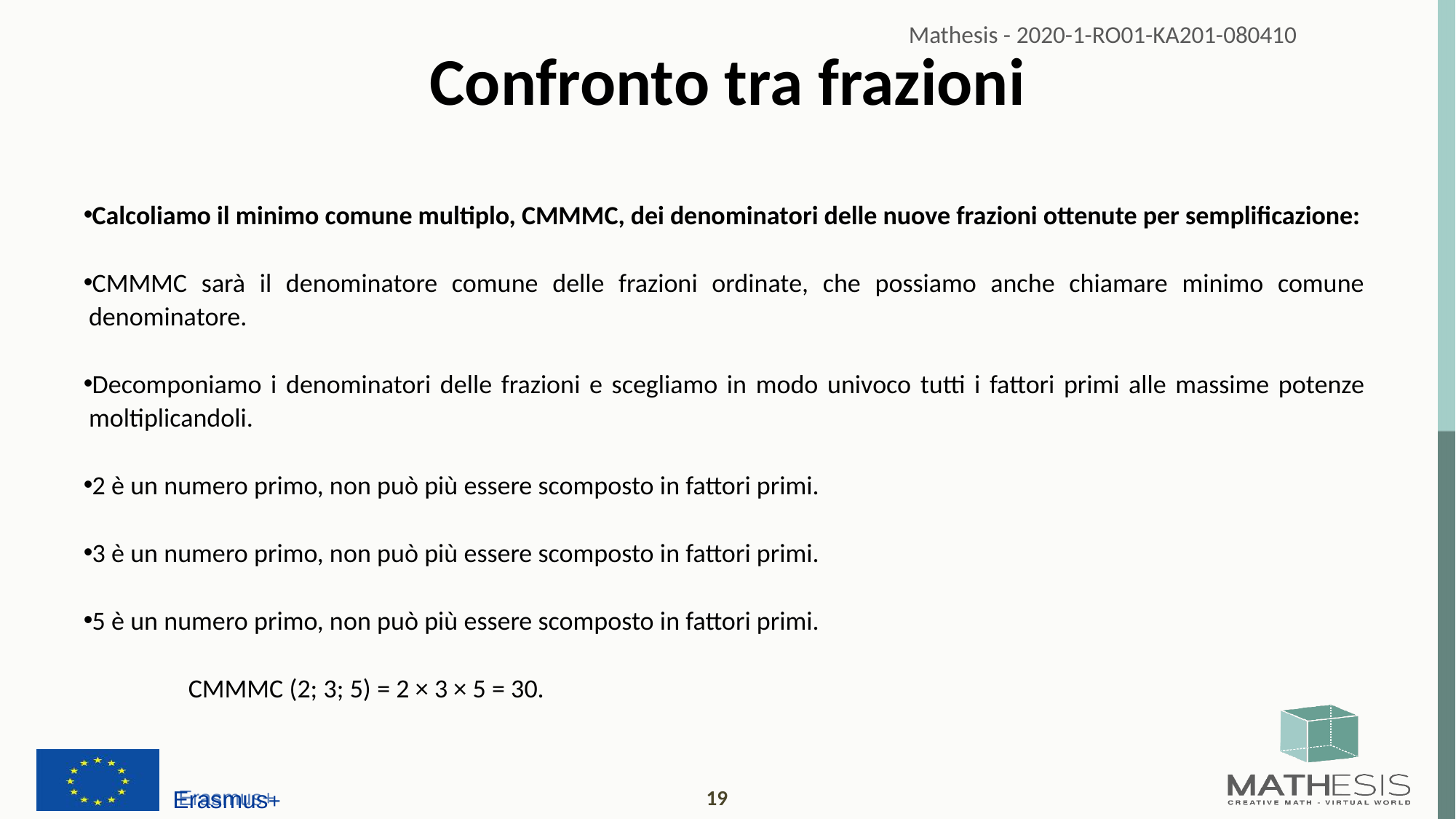

# Confronto tra frazioni
Calcoliamo il minimo comune multiplo, CMMMC, dei denominatori delle nuove frazioni ottenute per semplificazione:
CMMMC sarà il denominatore comune delle frazioni ordinate, che possiamo anche chiamare minimo comune denominatore.
Decomponiamo i denominatori delle frazioni e scegliamo in modo univoco tutti i fattori primi alle massime potenze moltiplicandoli.
2 è un numero primo, non può più essere scomposto in fattori primi.
3 è un numero primo, non può più essere scomposto in fattori primi.
5 è un numero primo, non può più essere scomposto in fattori primi.
		CMMMC (2; 3; 5) = 2 × 3 × 5 = 30.